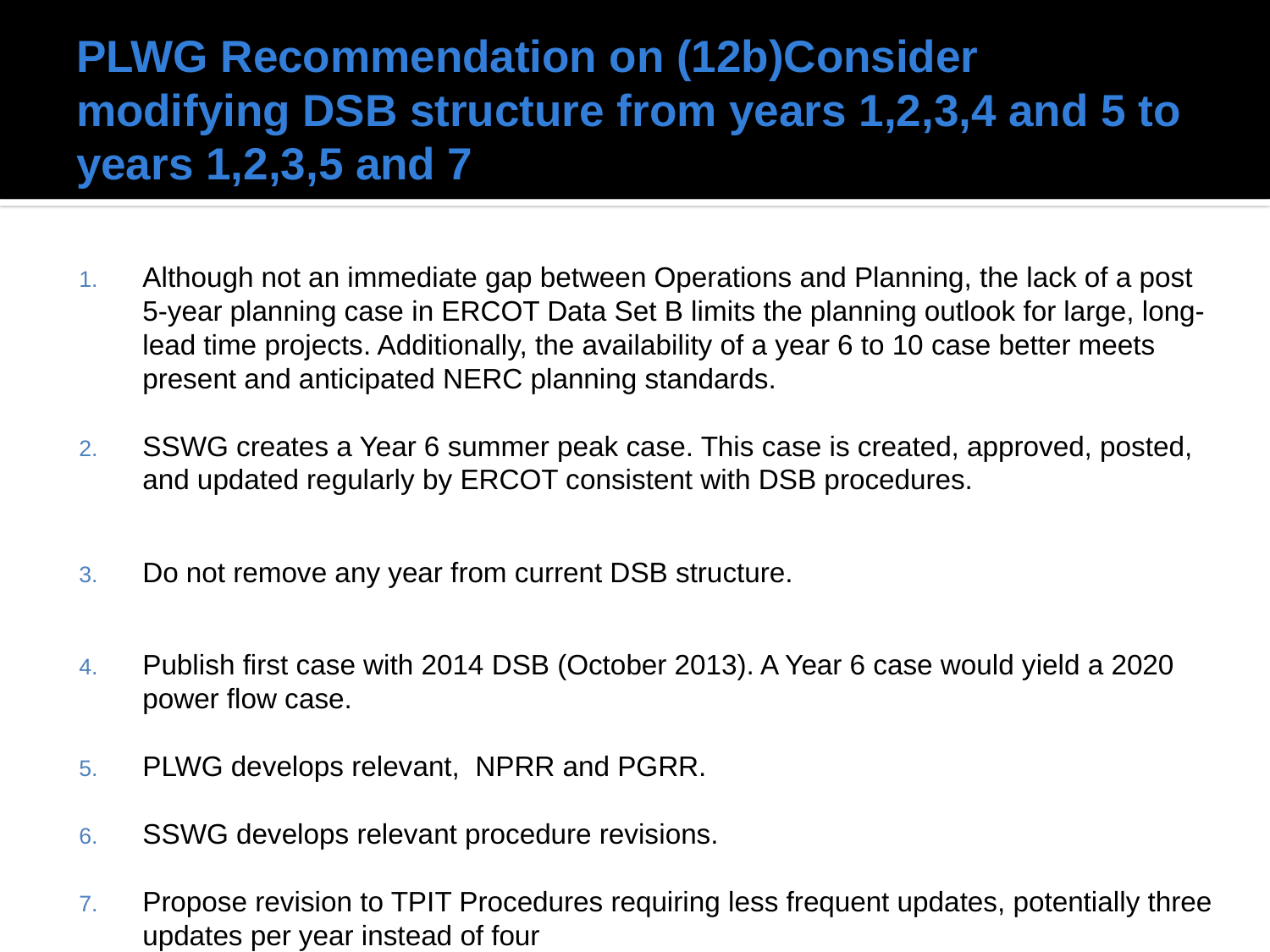

# PLWG Recommendation on (12b)Consider modifying DSB structure from years 1,2,3,4 and 5 to years 1,2,3,5 and 7
Although not an immediate gap between Operations and Planning, the lack of a post 5-year planning case in ERCOT Data Set B limits the planning outlook for large, long-lead time projects. Additionally, the availability of a year 6 to 10 case better meets present and anticipated NERC planning standards.

SSWG creates a Year 6 summer peak case. This case is created, approved, posted, and updated regularly by ERCOT consistent with DSB procedures.

Do not remove any year from current DSB structure.

Publish first case with 2014 DSB (October 2013). A Year 6 case would yield a 2020 power flow case.

PLWG develops relevant,  NPRR and PGRR.

SSWG develops relevant procedure revisions.

Propose revision to TPIT Procedures requiring less frequent updates, potentially three updates per year instead of four